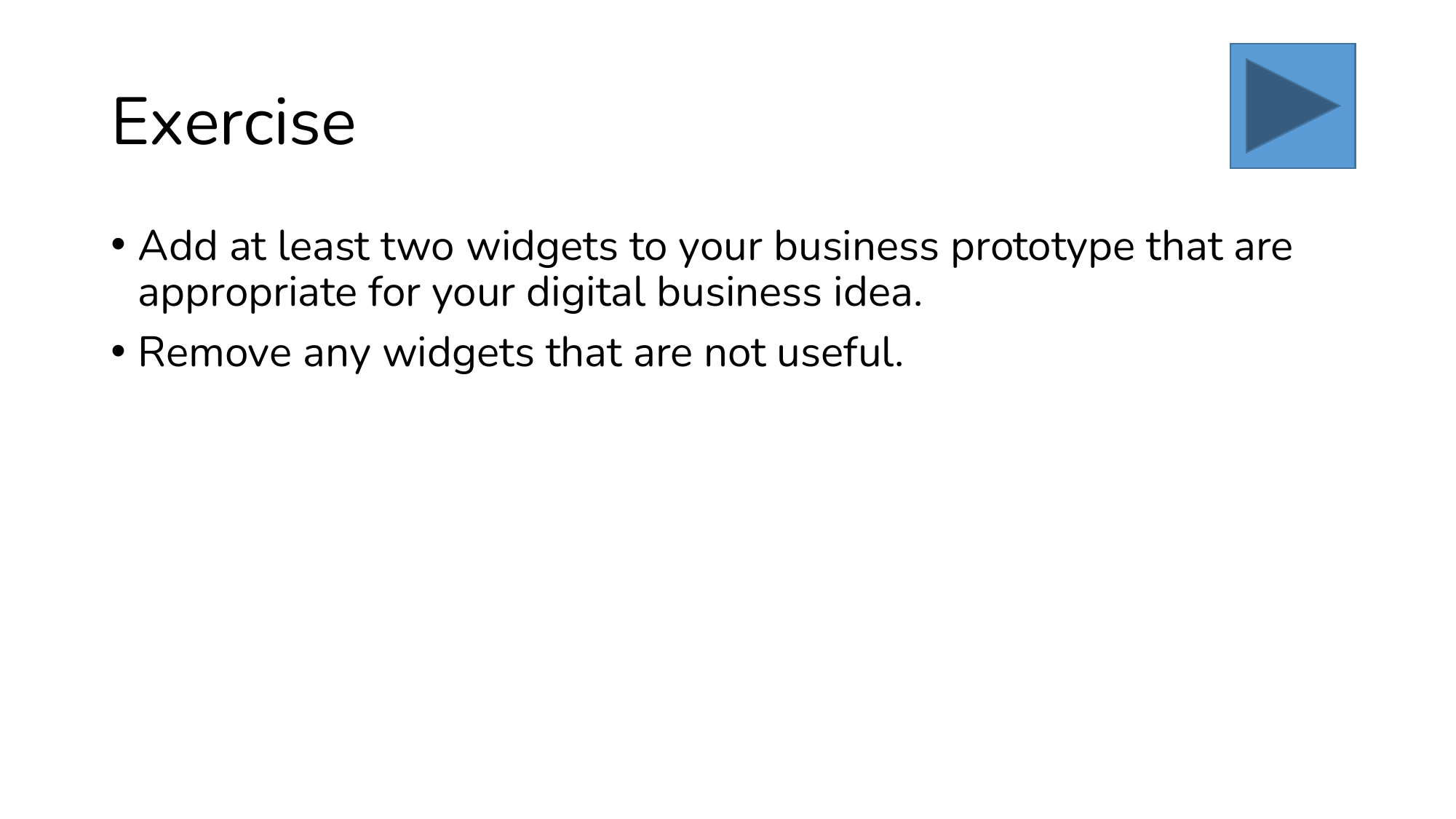

# Exercise

Add at least two widgets to your business prototype that are appropriate for your digital business idea.
Remove any widgets that are not useful.